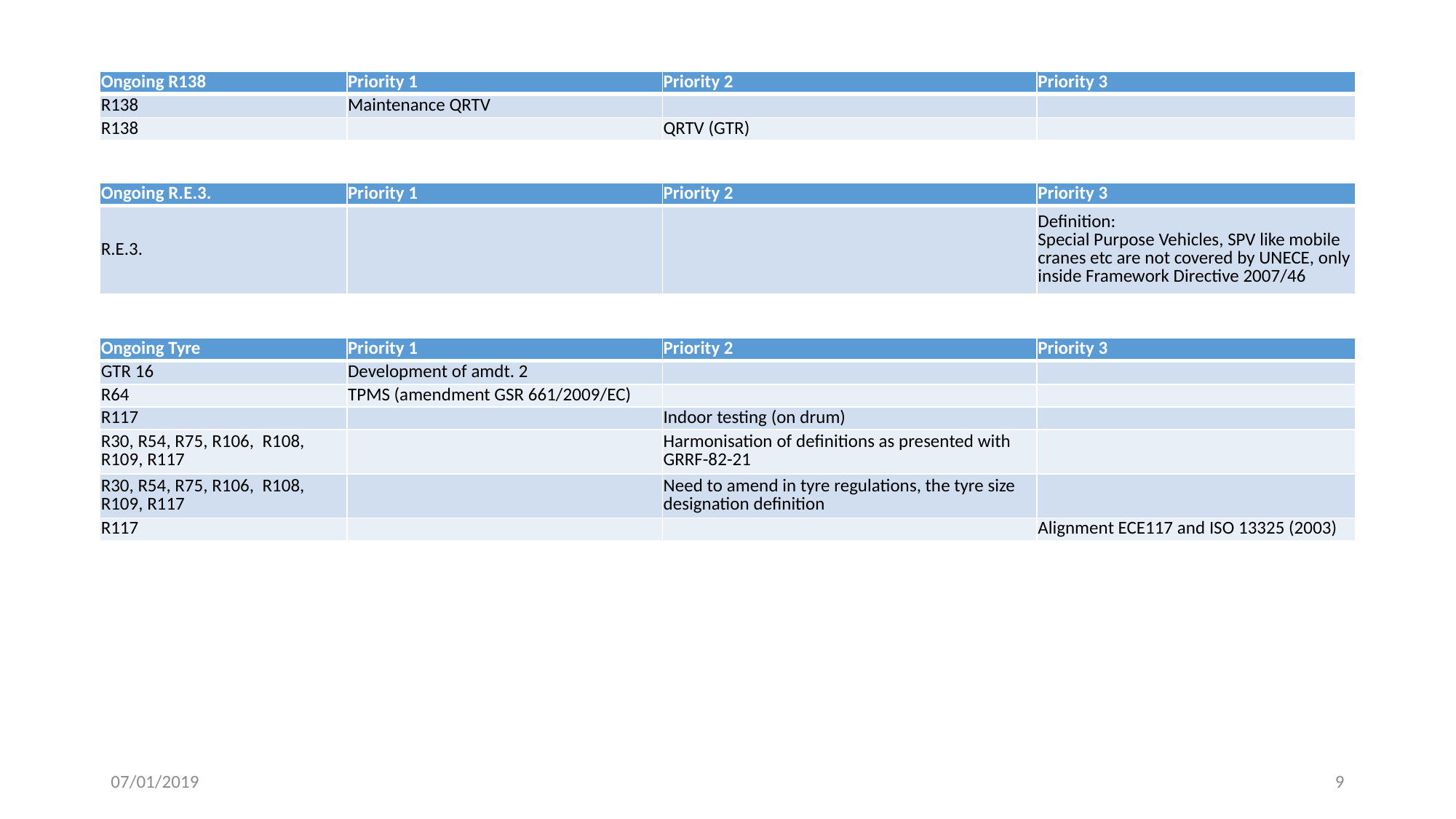

| Ongoing R138 | Priority 1 | Priority 2 | Priority 3 |
| --- | --- | --- | --- |
| R138 | Maintenance QRTV |  |  |
| R138 |  | QRTV (GTR) |  |
| Ongoing R.E.3. | Priority 1 | Priority 2 | Priority 3 |
| --- | --- | --- | --- |
| R.E.3. |  |  | Definition: Special Purpose Vehicles, SPV like mobile cranes etc are not covered by UNECE, only inside Framework Directive 2007/46 |
| Ongoing Tyre | Priority 1 | Priority 2 | Priority 3 |
| --- | --- | --- | --- |
| GTR 16 | Development of amdt. 2 |  |  |
| R64 | TPMS (amendment GSR 661/2009/EC) |  |  |
| R117 |  | Indoor testing (on drum) |  |
| R30, R54, R75, R106, R108, R109, R117 |  | Harmonisation of definitions as presented with GRRF-82-21 |  |
| R30, R54, R75, R106, R108, R109, R117 |  | Need to amend in tyre regulations, the tyre size designation definition |  |
| R117 |  |  | Alignment ECE117 and ISO 13325 (2003) |
07/01/2019

9